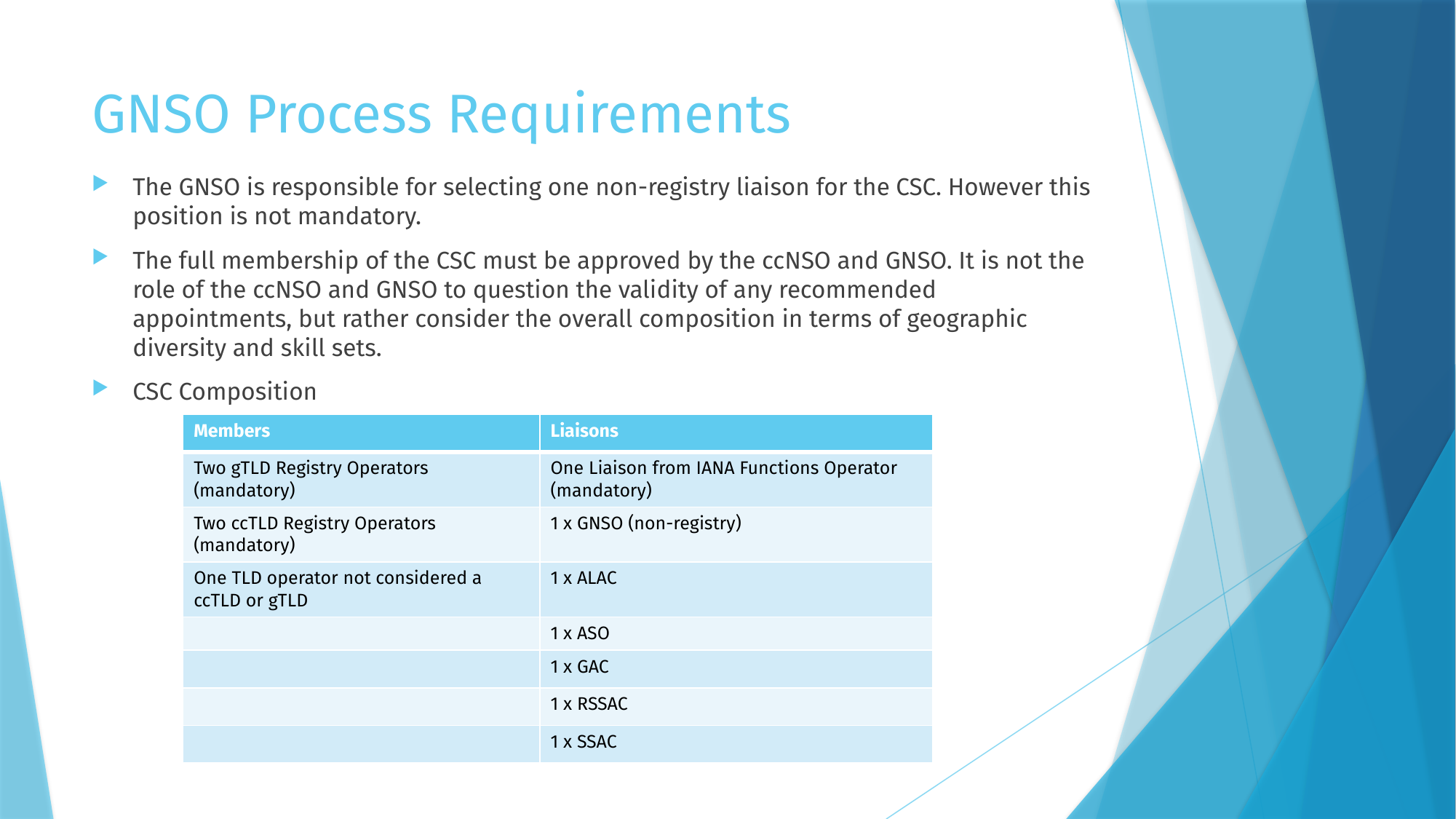

# GNSO Process Requirements
The GNSO is responsible for selecting one non-registry liaison for the CSC. However this position is not mandatory.
The full membership of the CSC must be approved by the ccNSO and GNSO. It is not the role of the ccNSO and GNSO to question the validity of any recommended appointments, but rather consider the overall composition in terms of geographic diversity and skill sets.
CSC Composition

| Members | Liaisons |
| --- | --- |
| Two gTLD Registry Operators (mandatory) | One Liaison from IANA Functions Operator (mandatory) |
| Two ccTLD Registry Operators (mandatory) | 1 x GNSO (non-registry) |
| One TLD operator not considered a ccTLD or gTLD | 1 x ALAC |
|  | 1 x ASO |
|  | 1 x GAC |
|  | 1 x RSSAC |
|  | 1 x SSAC |